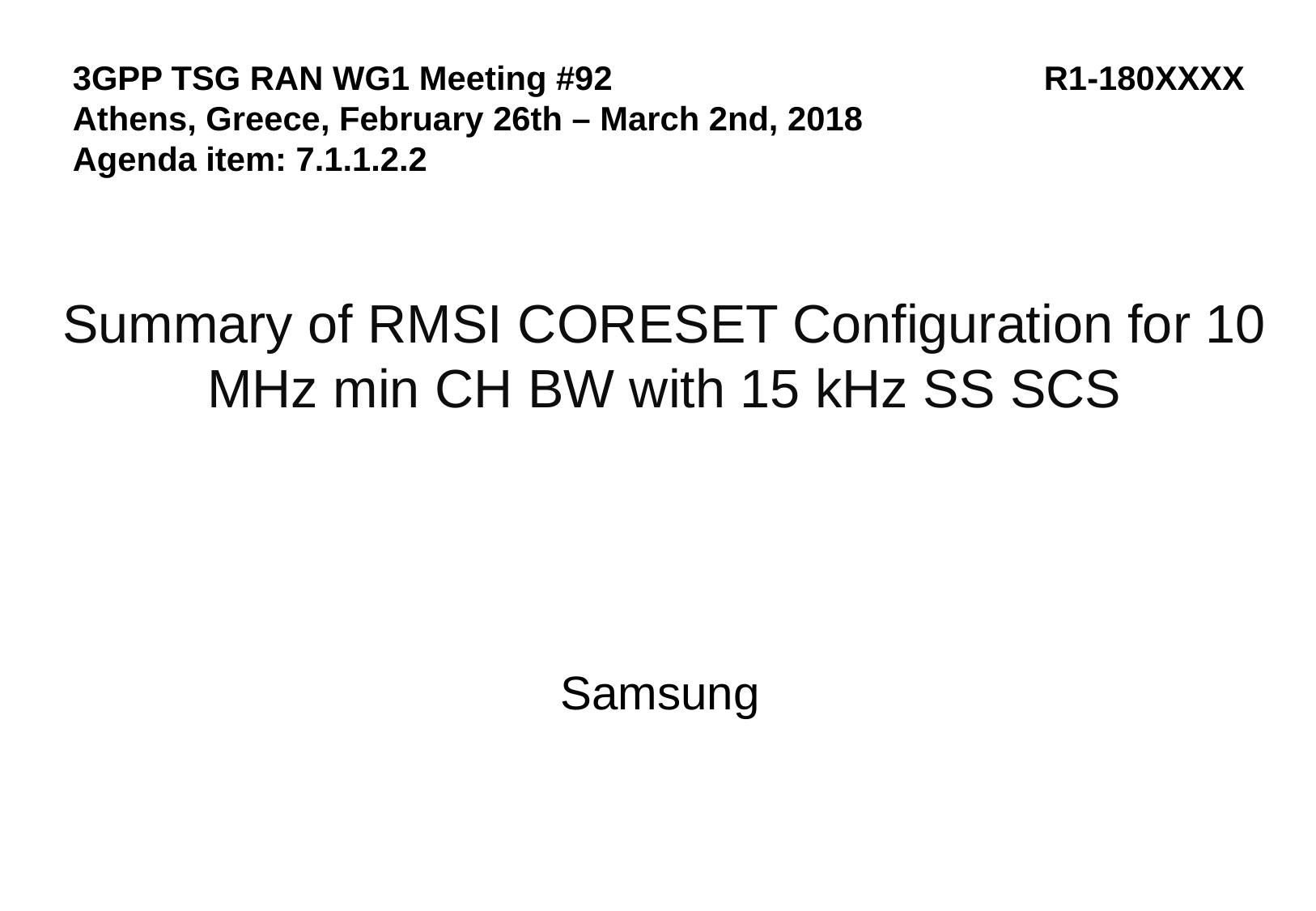

3GPP TSG RAN WG1 Meeting #92				R1-180XXXX
Athens, Greece, February 26th – March 2nd, 2018
Agenda item: 7.1.1.2.2
Summary of RMSI CORESET Configuration for 10 MHz min CH BW with 15 kHz SS SCS
Samsung